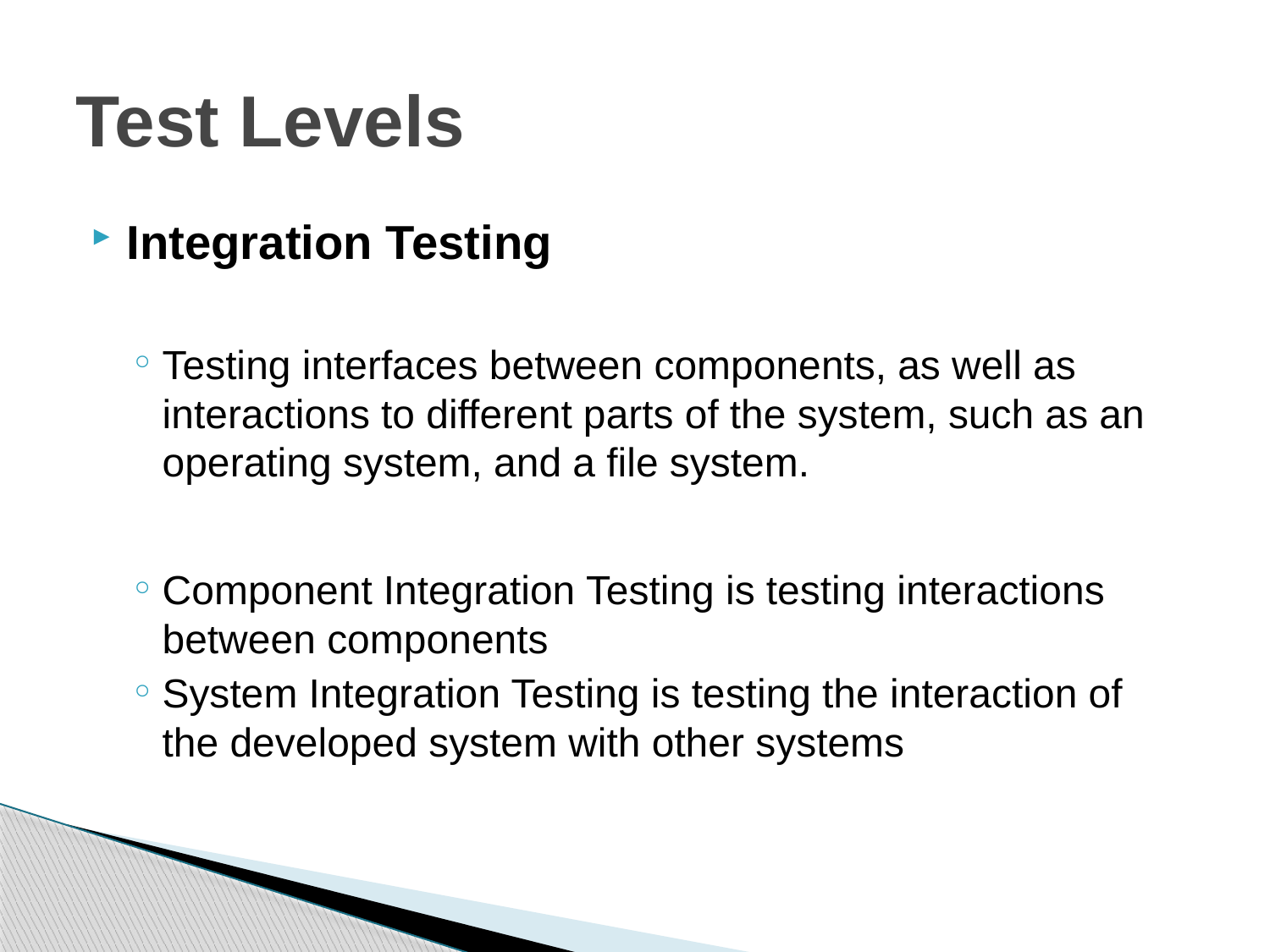

# Test Levels
Integration Testing

Testing interfaces between components, as well as interactions to different parts of the system, such as an operating system, and a file system.

Component Integration Testing is testing interactions between components
System Integration Testing is testing the interaction of the developed system with other systems